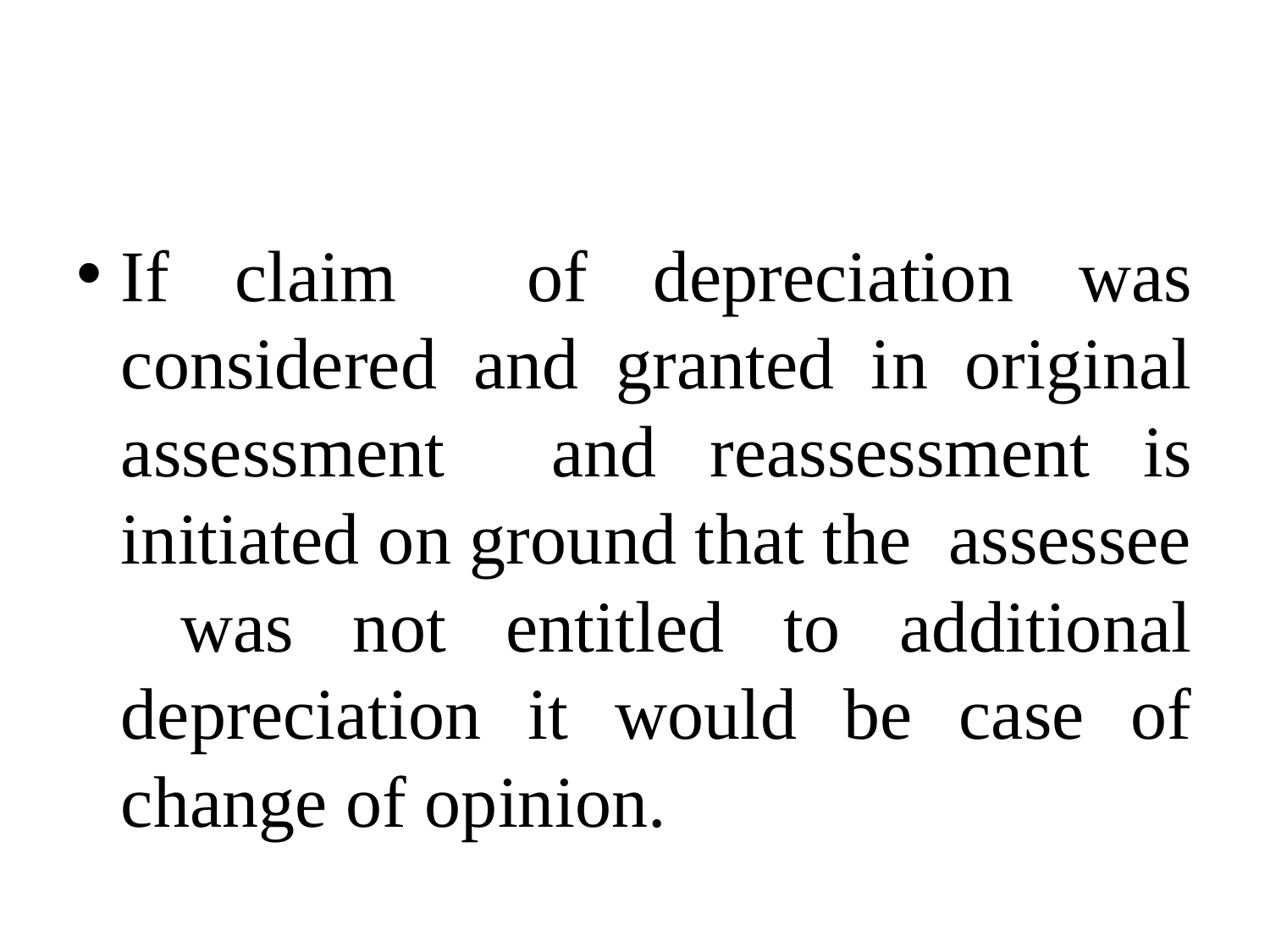

#
If claim  of depreciation was considered and granted in original assessment  and reassessment is initiated on ground that the  assessee  was not entitled to additional depreciation it would be case of change of opinion.